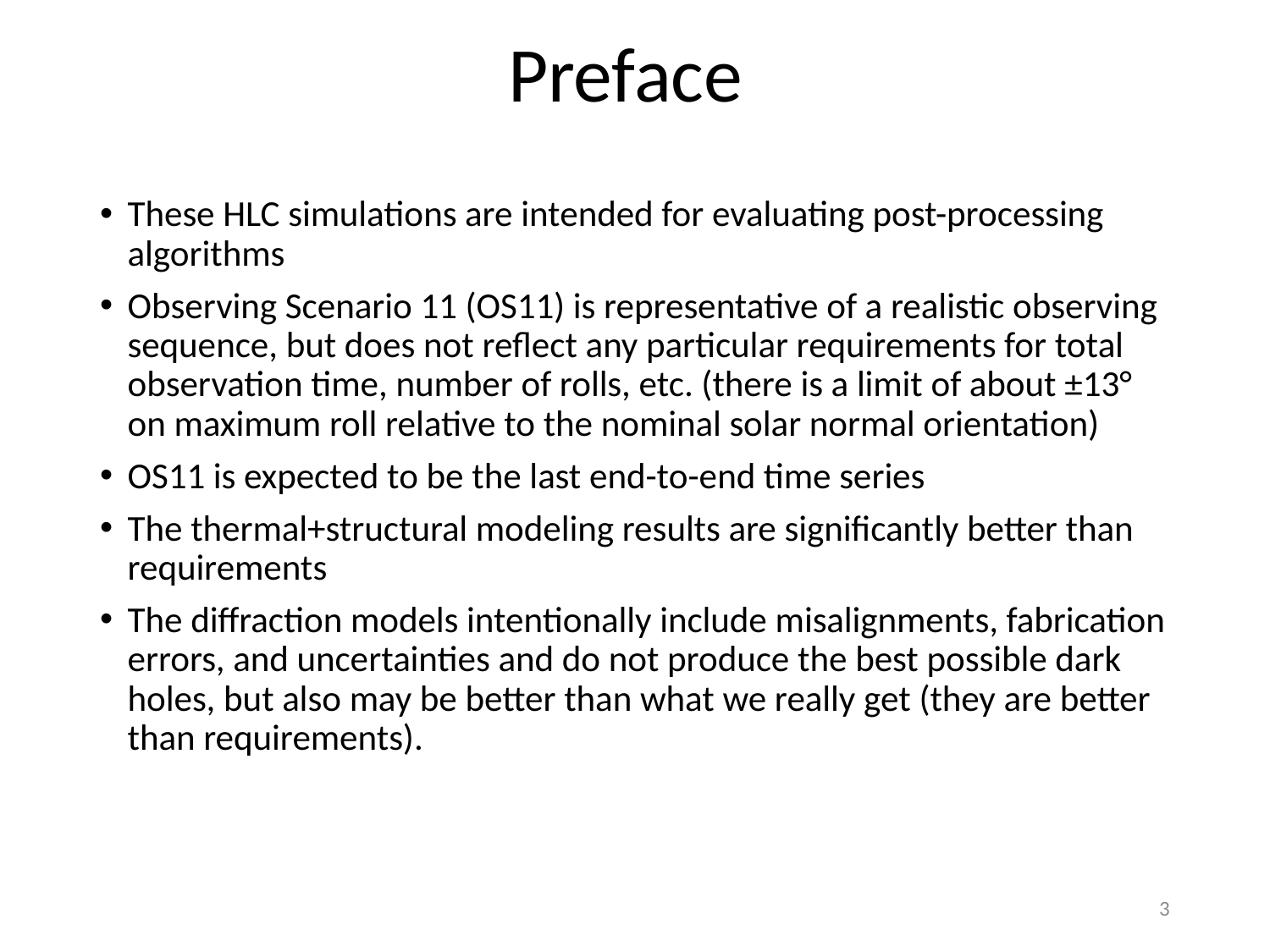

# Preface
These HLC simulations are intended for evaluating post-processing algorithms
Observing Scenario 11 (OS11) is representative of a realistic observing sequence, but does not reflect any particular requirements for total observation time, number of rolls, etc. (there is a limit of about ±13° on maximum roll relative to the nominal solar normal orientation)
OS11 is expected to be the last end-to-end time series
The thermal+structural modeling results are significantly better than requirements
The diffraction models intentionally include misalignments, fabrication errors, and uncertainties and do not produce the best possible dark holes, but also may be better than what we really get (they are better than requirements).
3